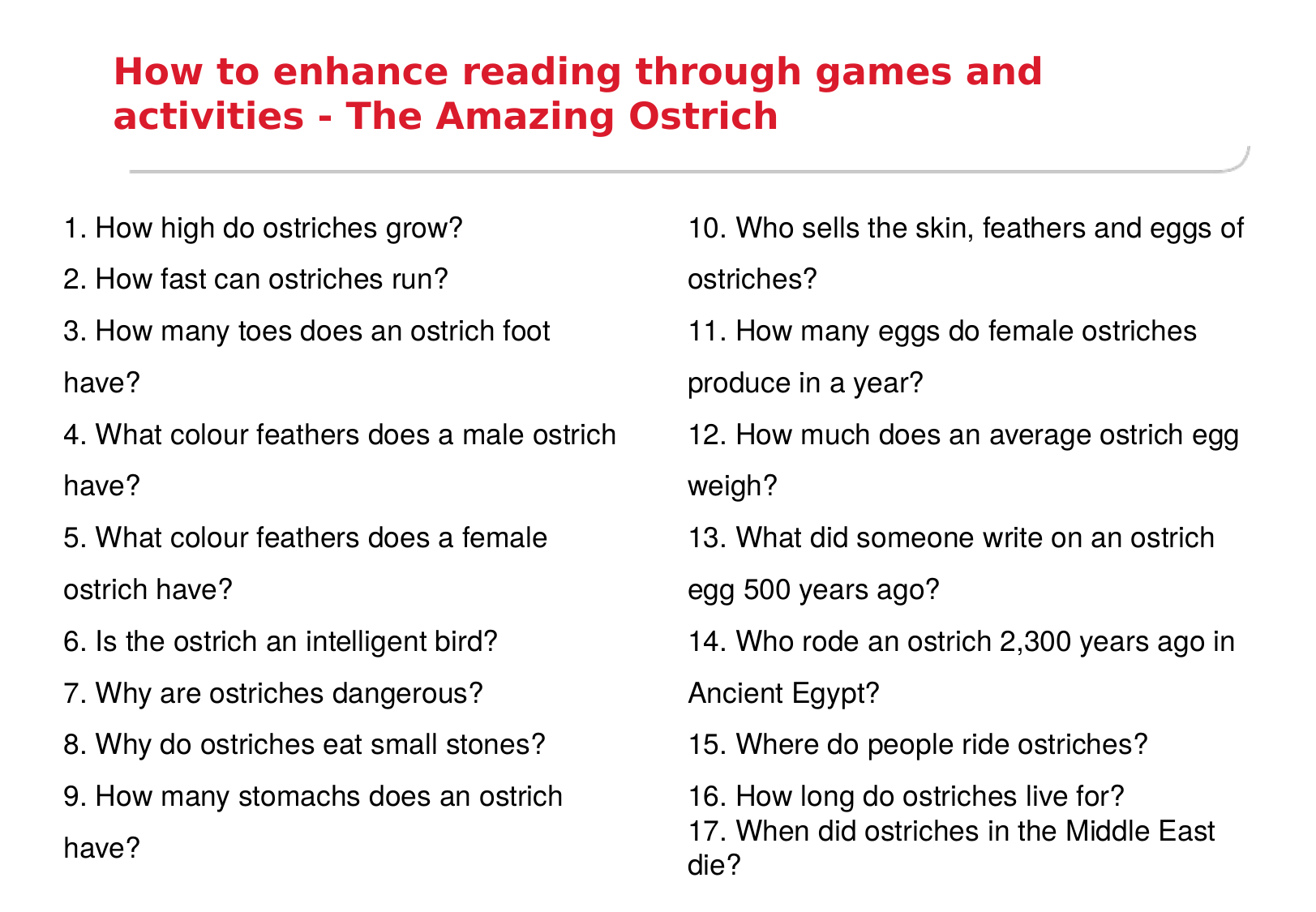

How to enhance reading through games and activities - The Amazing Ostrich
1. How high do ostriches grow?
2. How fast can ostriches run?
3. How many toes does an ostrich foot have?
4. What colour feathers does a male ostrich have?
5. What colour feathers does a female ostrich have?
6. Is the ostrich an intelligent bird?
7. Why are ostriches dangerous?
8. Why do ostriches eat small stones?
9. How many stomachs does an ostrich have?

10. Who sells the skin, feathers and eggs of ostriches?
11. How many eggs do female ostriches produce in a year?
12. How much does an average ostrich egg weigh?
13. What did someone write on an ostrich egg 500 years ago?
14. Who rode an ostrich 2,300 years ago in Ancient Egypt?
15. Where do people ride ostriches?
16. How long do ostriches live for?
17. When did ostriches in the Middle East die?